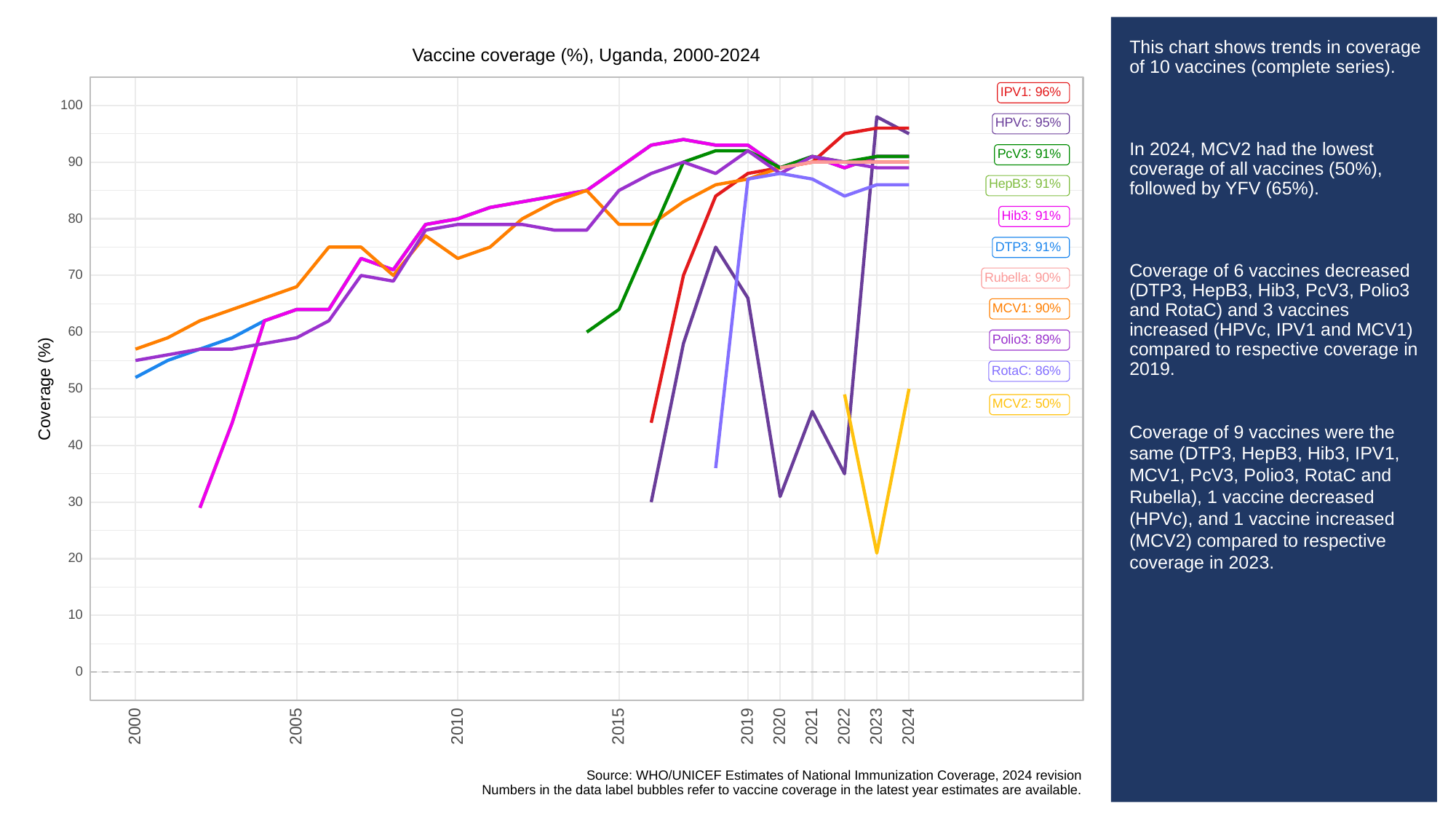

# This chart shows trends in coverage of 10 vaccines (complete series).

In 2024, MCV2 had the lowest coverage of all vaccines (50%), followed by YFV (65%).

Coverage of 6 vaccines decreased (DTP3, HepB3, Hib3, PcV3, Polio3 and RotaC) and 3 vaccines increased (HPVc, IPV1 and MCV1) compared to respective coverage in 2019.

Coverage of 9 vaccines were the same (DTP3, HepB3, Hib3, IPV1, MCV1, PcV3, Polio3, RotaC and Rubella), 1 vaccine decreased (HPVc), and 1 vaccine increased (MCV2) compared to respective coverage in 2023.

Vaccine coverage (%), Uganda, 2000-2024

IPV1: 96%

100

HPVc: 95%

PcV3: 91%

90

HepB3: 91%

Hib3: 91%
80

DTP3: 91%

70
Rubella: 90%

MCV1: 90%

60

Polio3: 89%

RotaC: 86%
Coverage (%)
50

MCV2: 50%

40

30

20

10

0

2023
2000
2005
2010
2015
2019
2020
2021
2022
2024
Source: WHO/UNICEF Estimates of National Immunization Coverage, 2024 revision
Numbers in the data label bubbles refer to vaccine coverage in the latest year estimates are available.